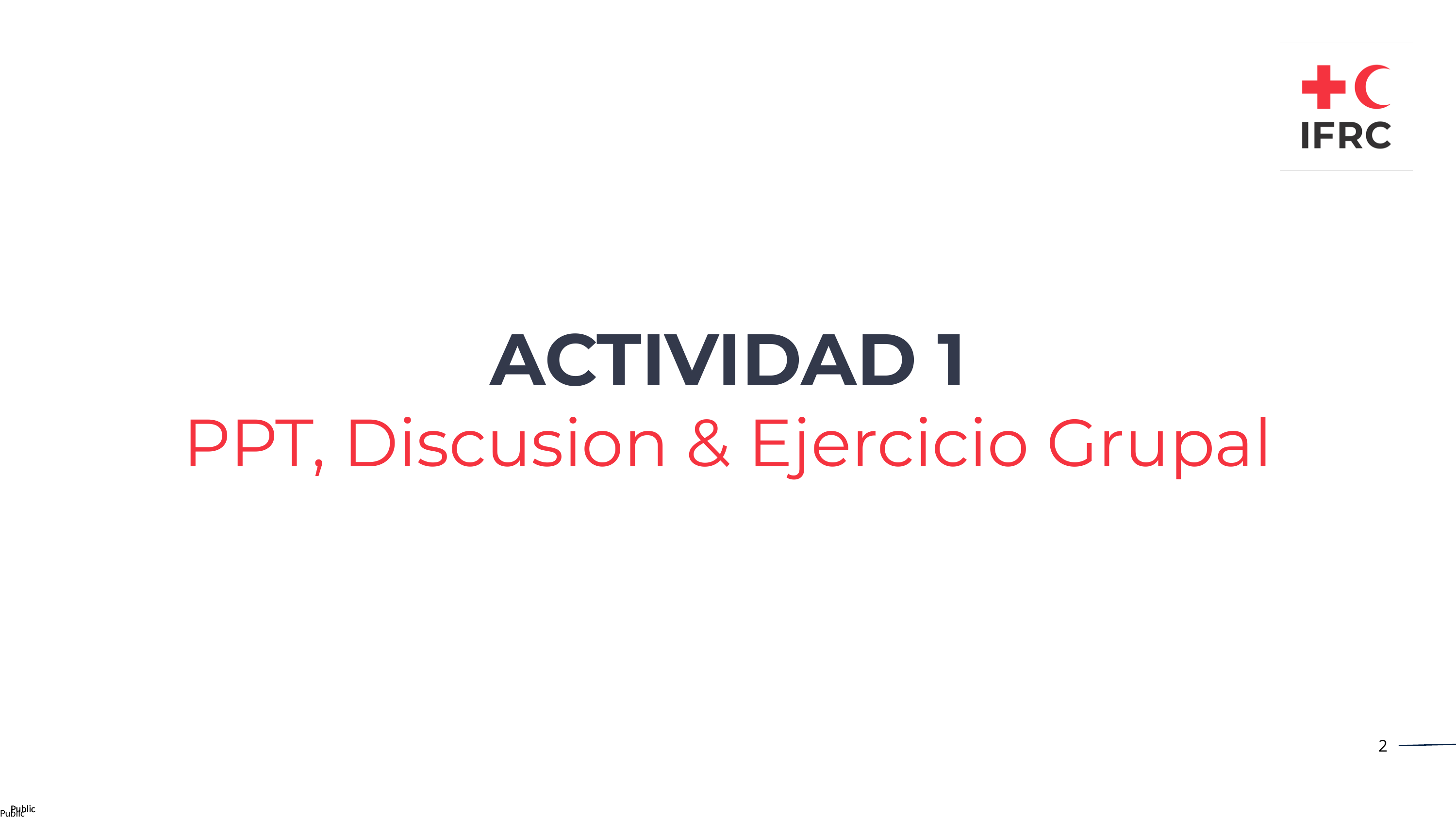

ACTIVIDAD 1
PPT, Discusion & Ejercicio Grupal